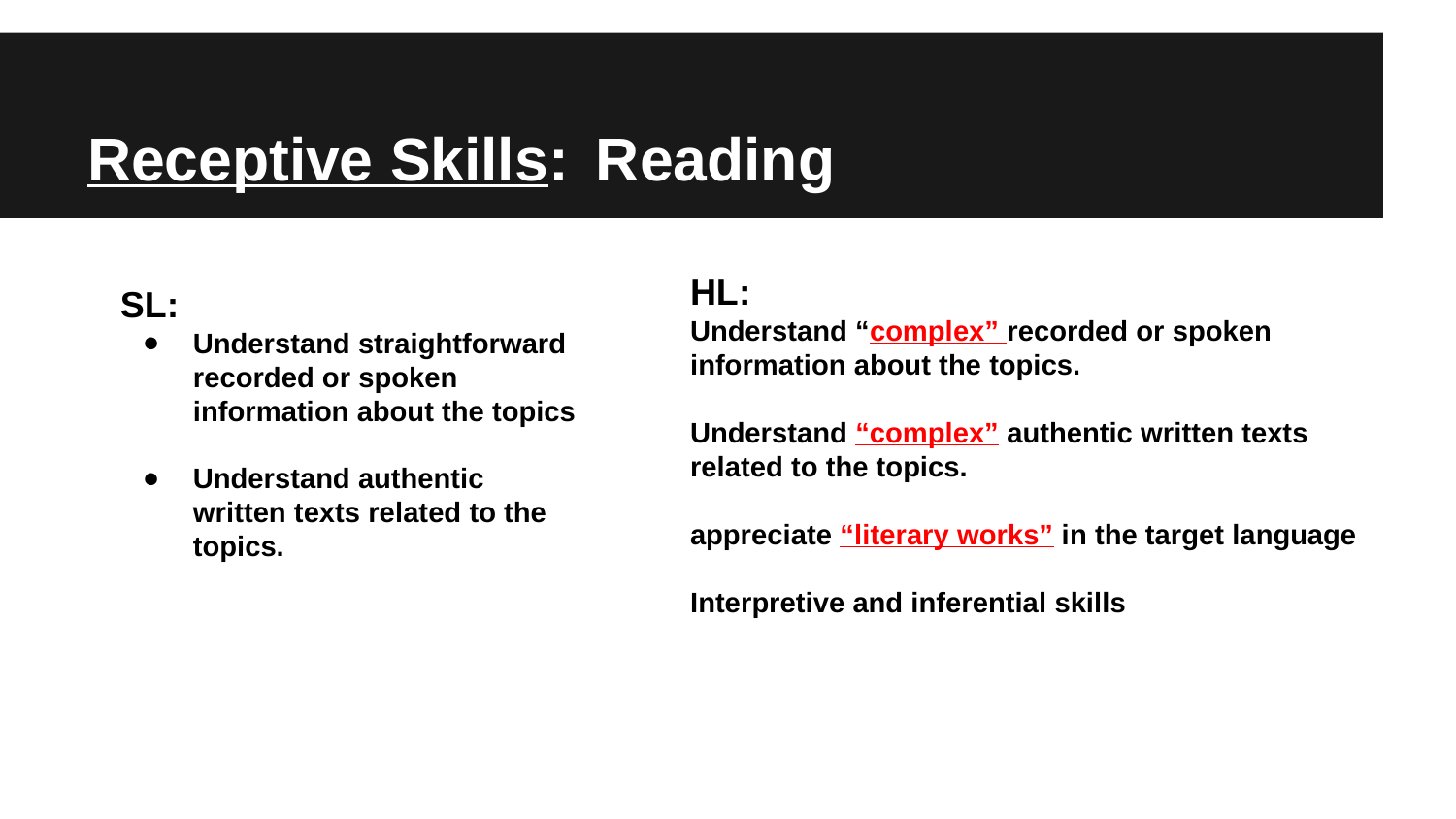

# Receptive Skills: Reading

HL:
Understand “complex” recorded or spoken information about the topics.

Understand “complex” authentic written texts related to the topics.

appreciate “literary works” in the target language

Interpretive and inferential skills

SL:
Understand straightforward recorded or spoken information about the topics

Understand authentic written texts related to the topics.